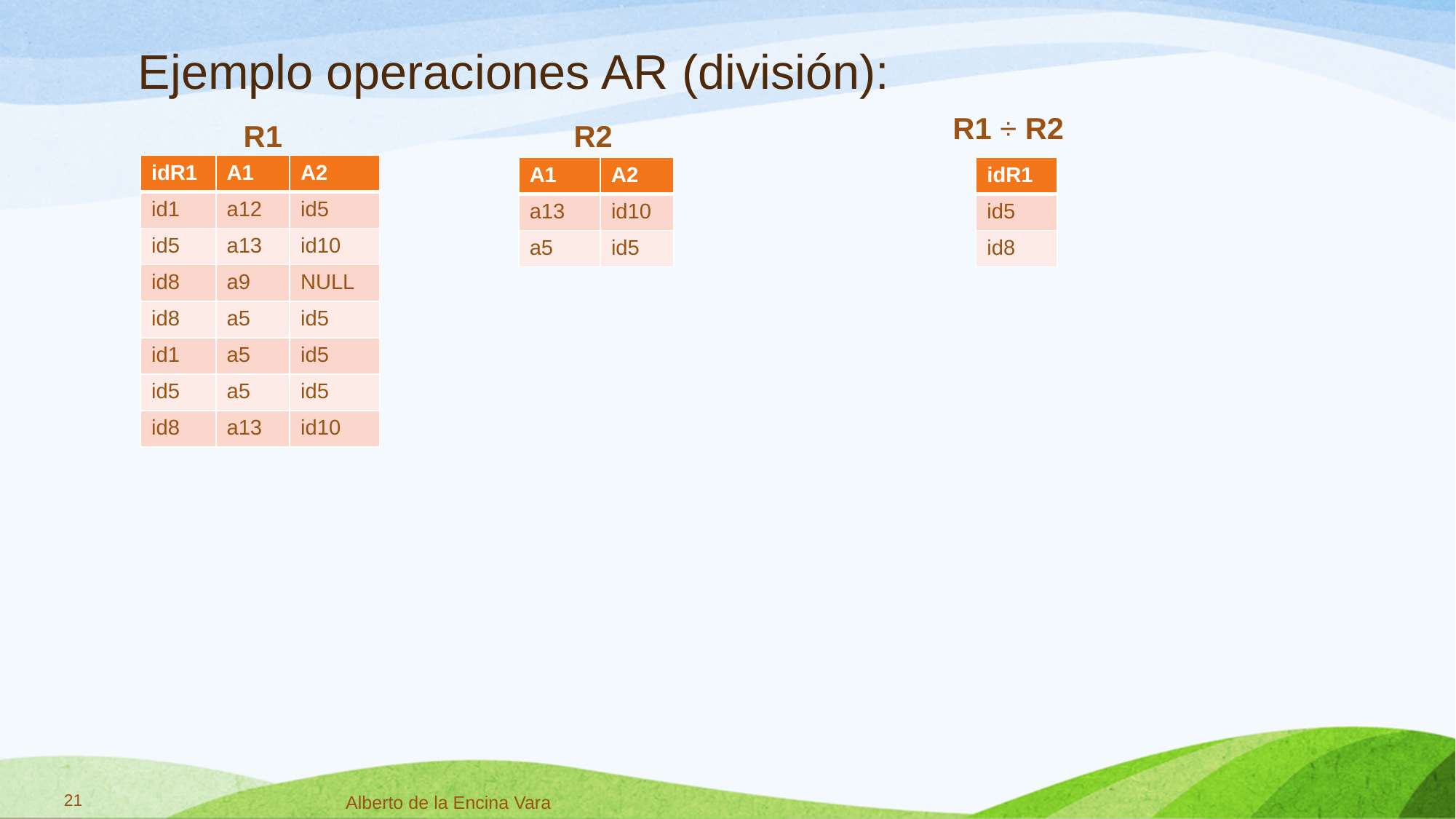

# Ejemplo operaciones AR (división):
R1 ÷ R2
R1
R2
| idR1 | A1 | A2 |
| --- | --- | --- |
| id1 | a12 | id5 |
| id5 | a13 | id10 |
| id8 | a9 | NULL |
| id8 | a5 | id5 |
| id1 | a5 | id5 |
| id5 | a5 | id5 |
| id8 | a13 | id10 |
| A1 | A2 |
| --- | --- |
| a13 | id10 |
| a5 | id5 |
| idR1 |
| --- |
| id5 |
| id8 |
21
Alberto de la Encina Vara